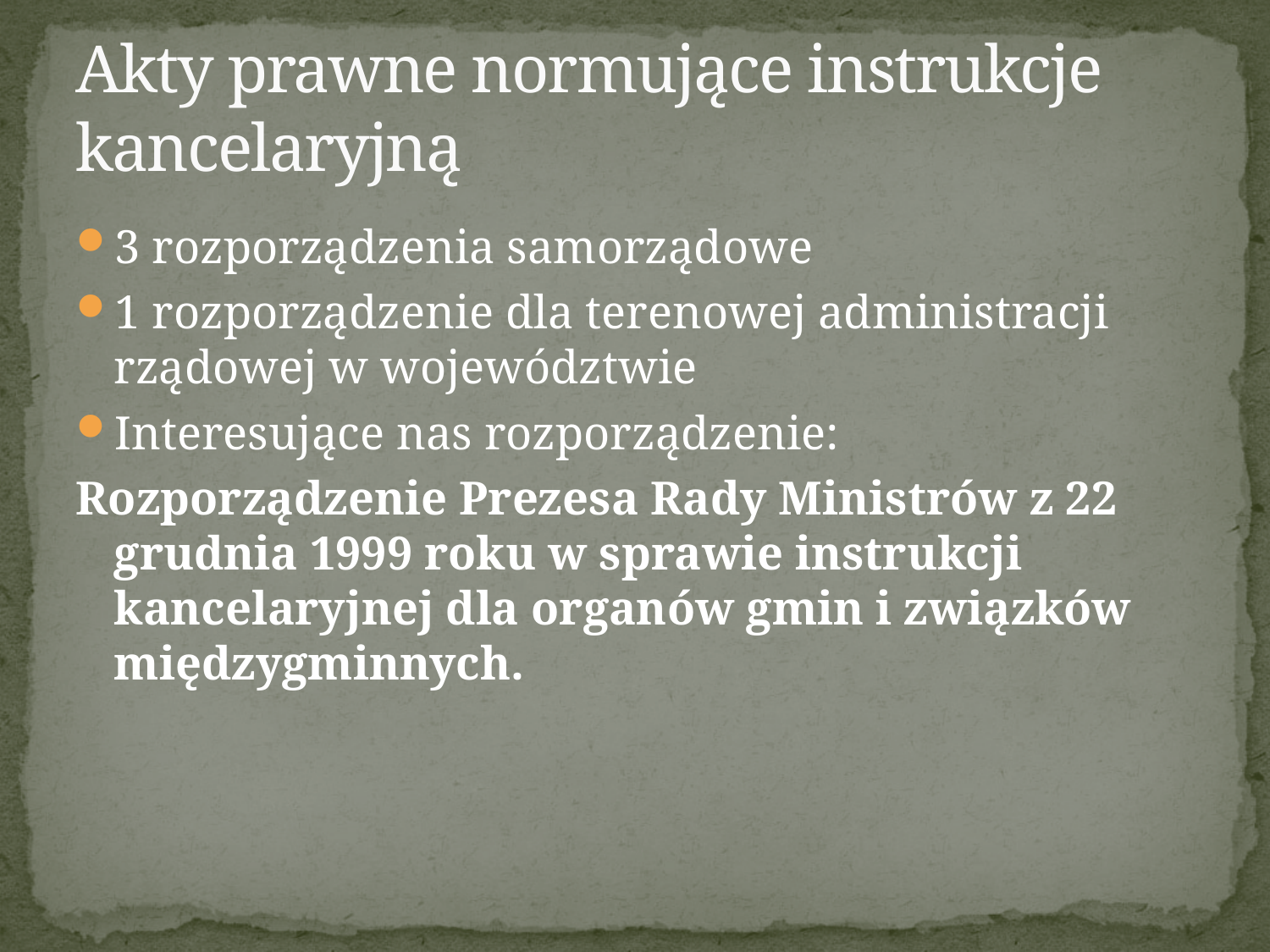

# Akty prawne normujące instrukcje kancelaryjną
3 rozporządzenia samorządowe
1 rozporządzenie dla terenowej administracji rządowej w województwie
Interesujące nas rozporządzenie:
Rozporządzenie Prezesa Rady Ministrów z 22 grudnia 1999 roku w sprawie instrukcji kancelaryjnej dla organów gmin i związków międzygminnych.